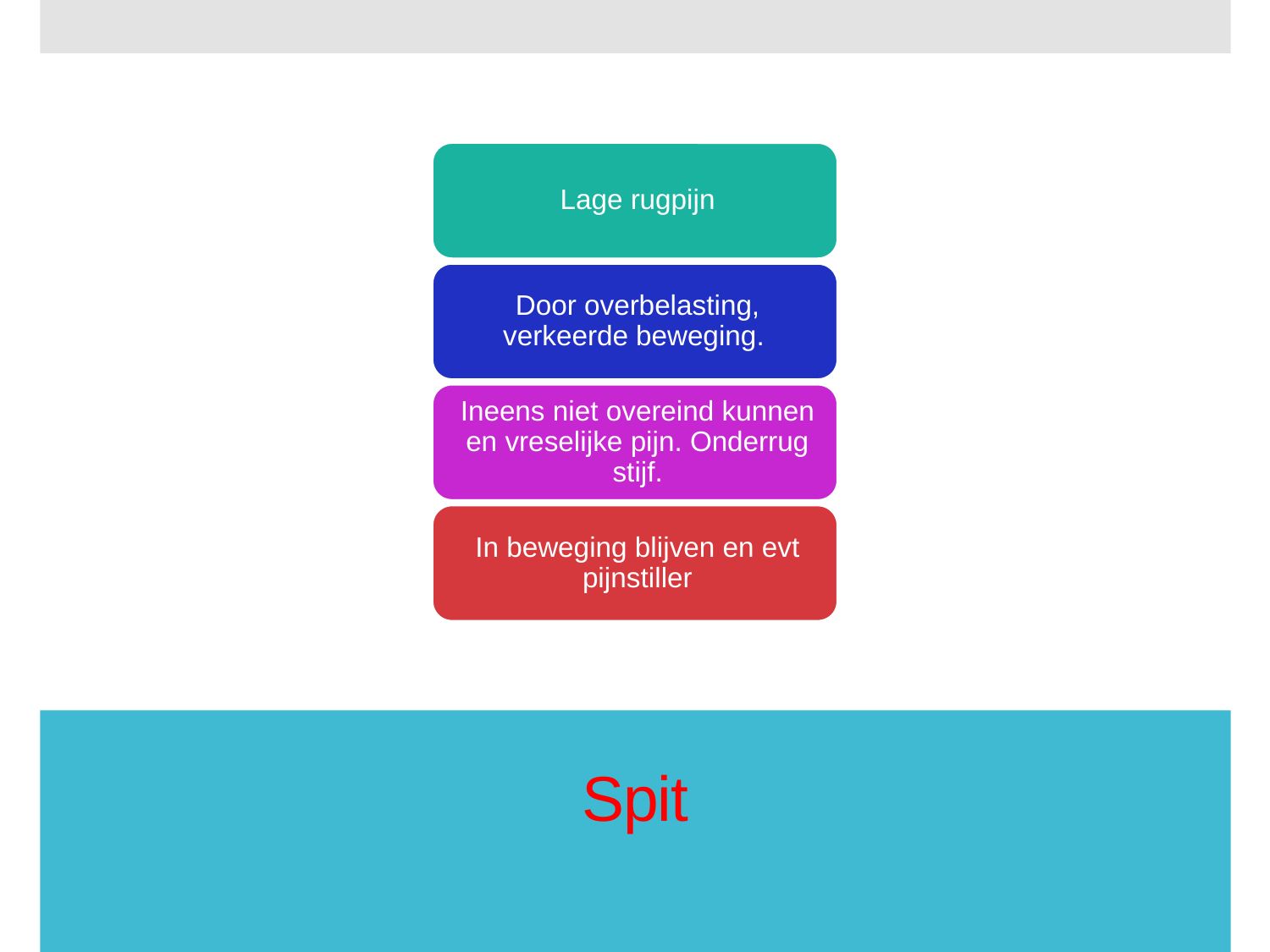

Lage rugpijn
Door overbelasting, verkeerde beweging.
Ineens niet overeind kunnen en vreselijke pijn. Onderrug stijf.
In beweging blijven en evt pijnstiller

# Spit